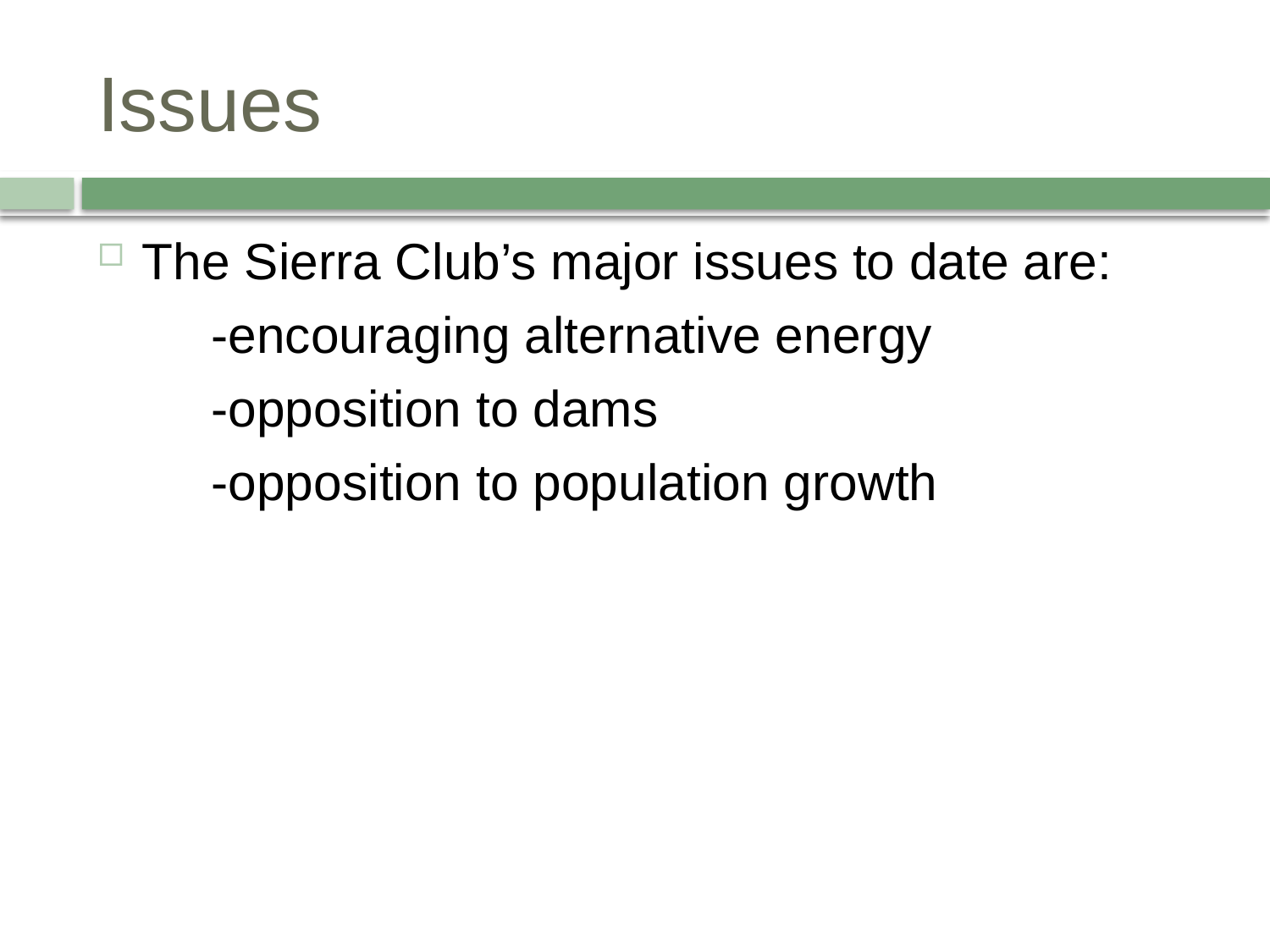

# Issues
The Sierra Club’s major issues to date are:
        -encouraging alternative energy
        -opposition to dams
        -opposition to population growth